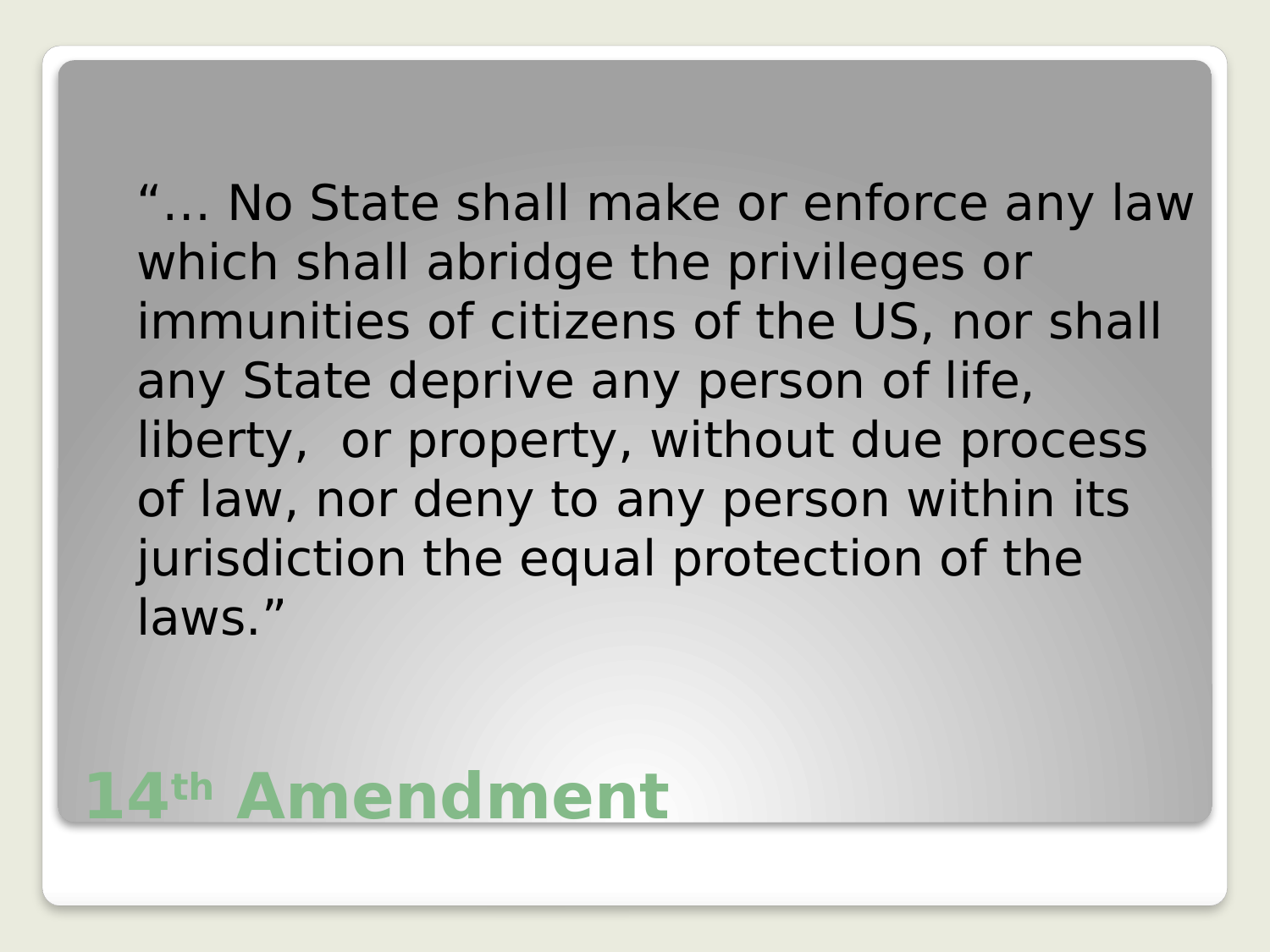

“… No State shall make or enforce any law which shall abridge the privileges or immunities of citizens of the US, nor shall any State deprive any person of life, liberty,  or property, without due process of law, nor deny to any person within its jurisdiction the equal protection of the laws.”
# 14th Amendment